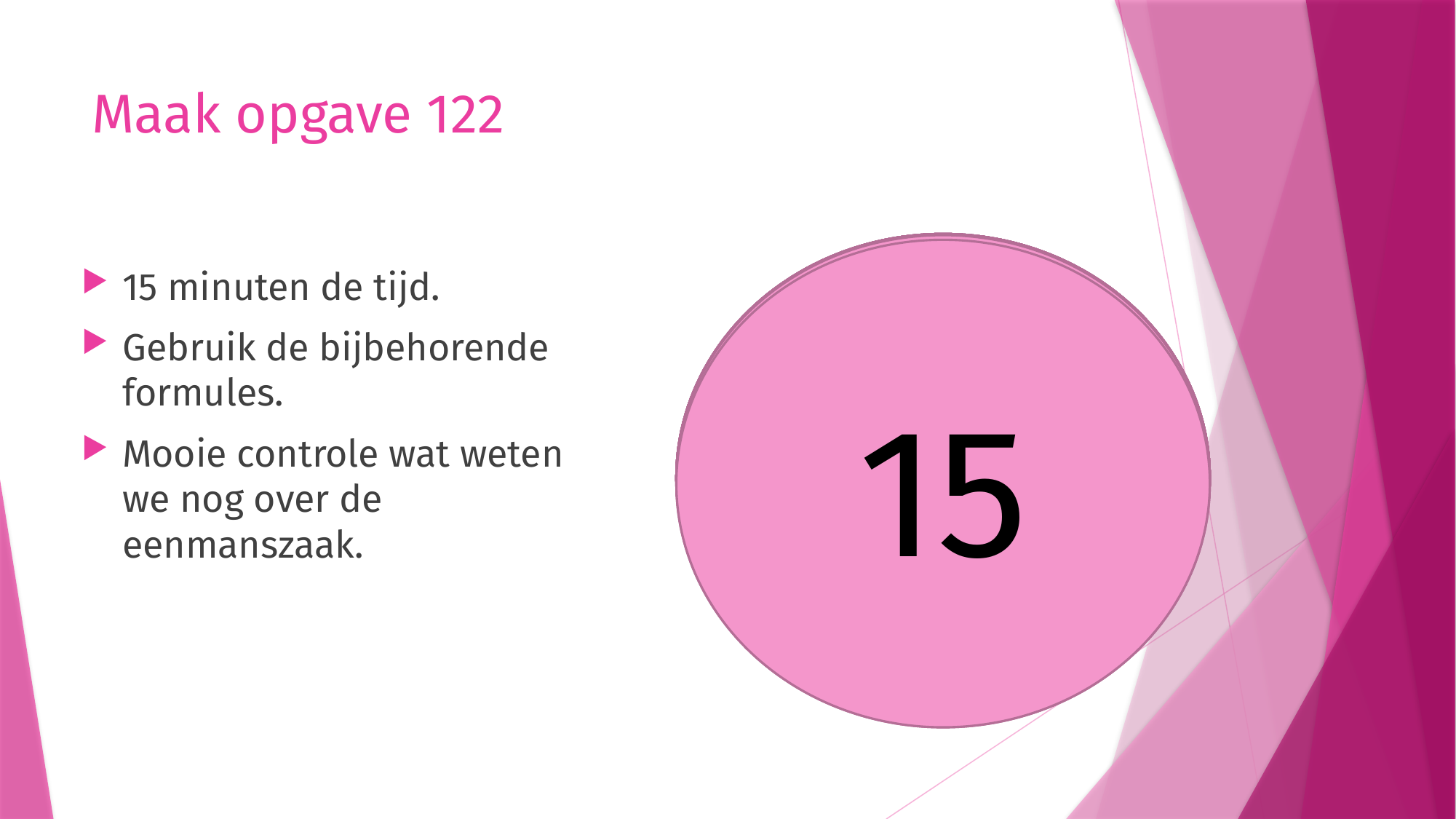

# Maak opgave 122
10
9
8
5
6
7
4
3
1
2
14
13
11
15
12
15 minuten de tijd.
Gebruik de bijbehorende formules.
Mooie controle wat weten we nog over de eenmanszaak.